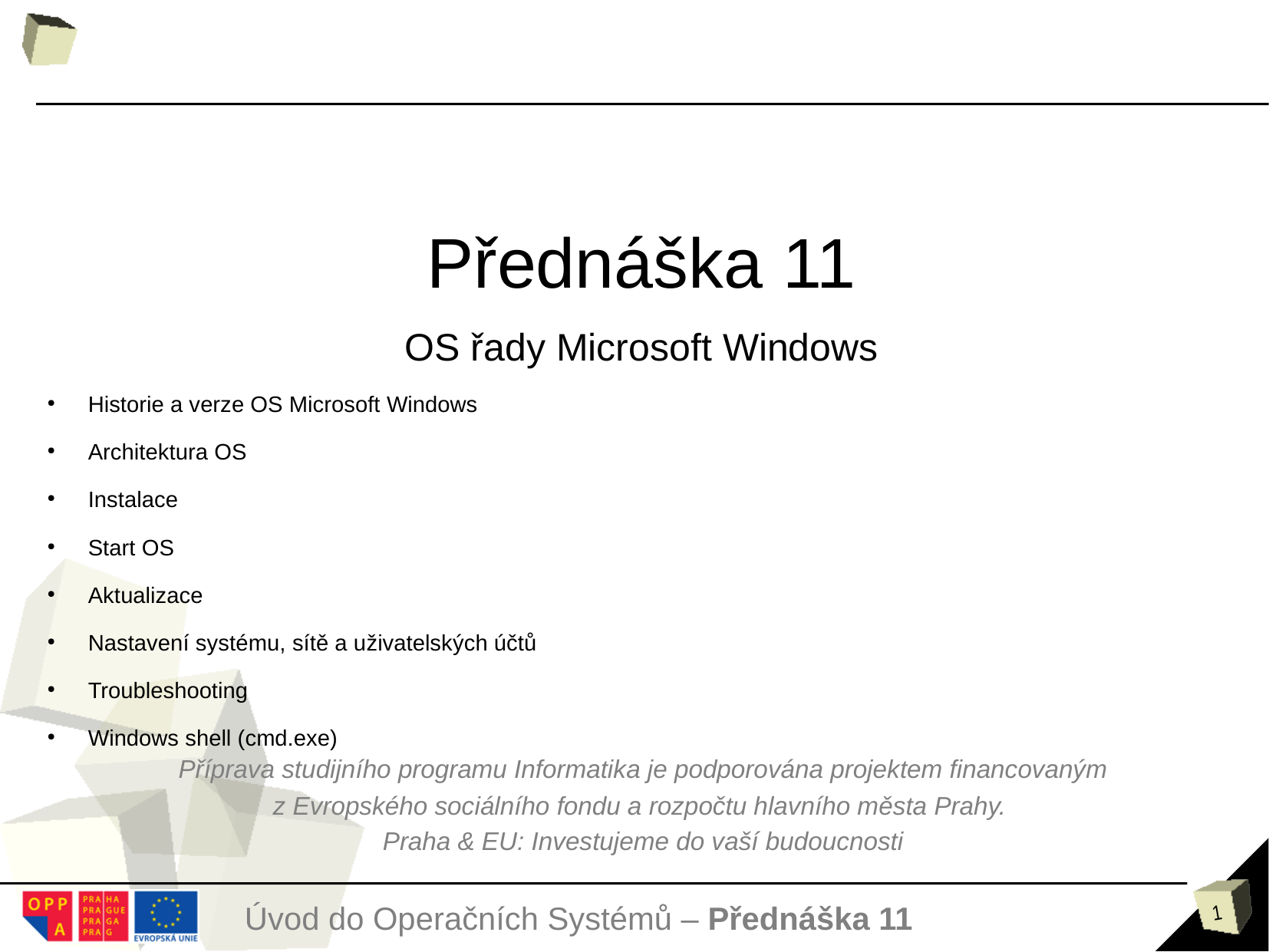

Přednáška 11
OS řady Microsoft Windows
Historie a verze OS Microsoft Windows
Architektura OS
Instalace
Start OS
Aktualizace
Nastavení systému, sítě a uživatelských účtů
Troubleshooting
Windows shell (cmd.exe)
Příprava studijního programu Informatika je podporována projektem financovaným z Evropského sociálního fondu a rozpočtu hlavního města Prahy.
Praha & EU: Investujeme do vaší budoucnosti